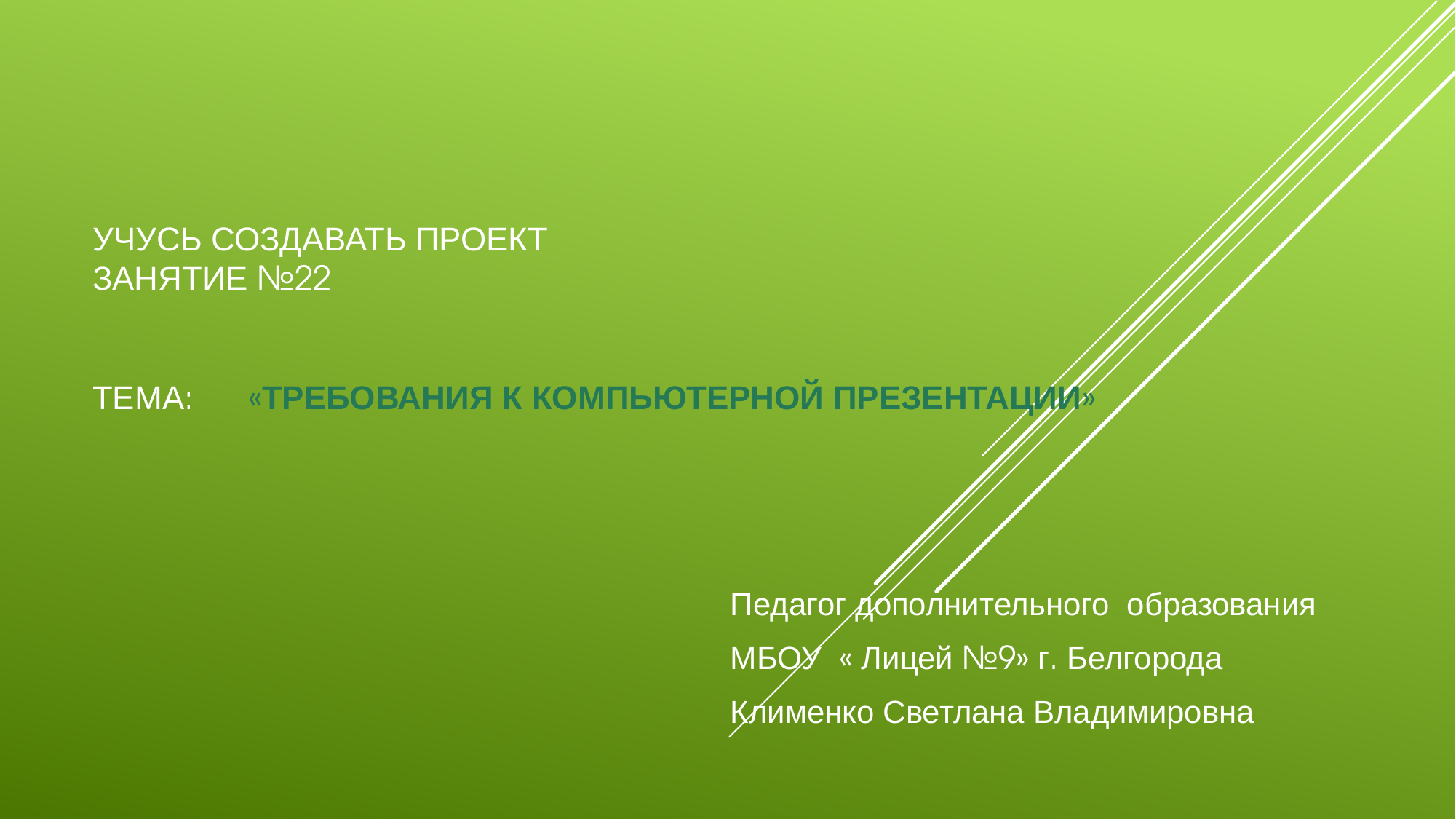

# Учусь создавать проект Занятие №22 Тема:      «Требования к компьютерной презентации»
Педагог дополнительного  образования
МБОУ  « Лицей №9» г. Белгорода
Клименко Светлана Владимировна